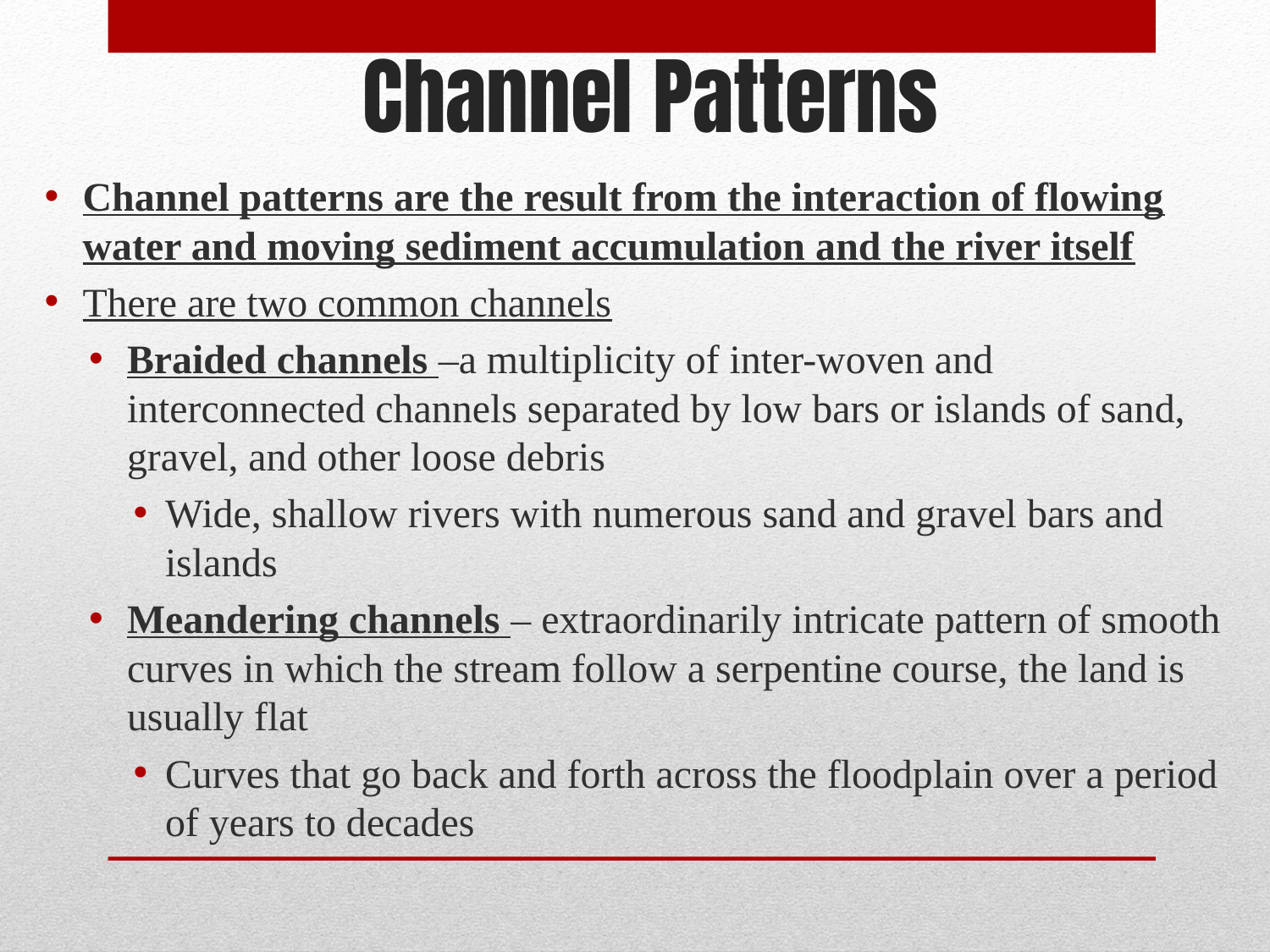

# Channel Patterns
Channel patterns are the result from the interaction of flowing water and moving sediment accumulation and the river itself
There are two common channels
Braided channels –a multiplicity of inter-woven and interconnected channels separated by low bars or islands of sand, gravel, and other loose debris
Wide, shallow rivers with numerous sand and gravel bars and islands
Meandering channels – extraordinarily intricate pattern of smooth curves in which the stream follow a serpentine course, the land is usually flat
Curves that go back and forth across the floodplain over a period of years to decades